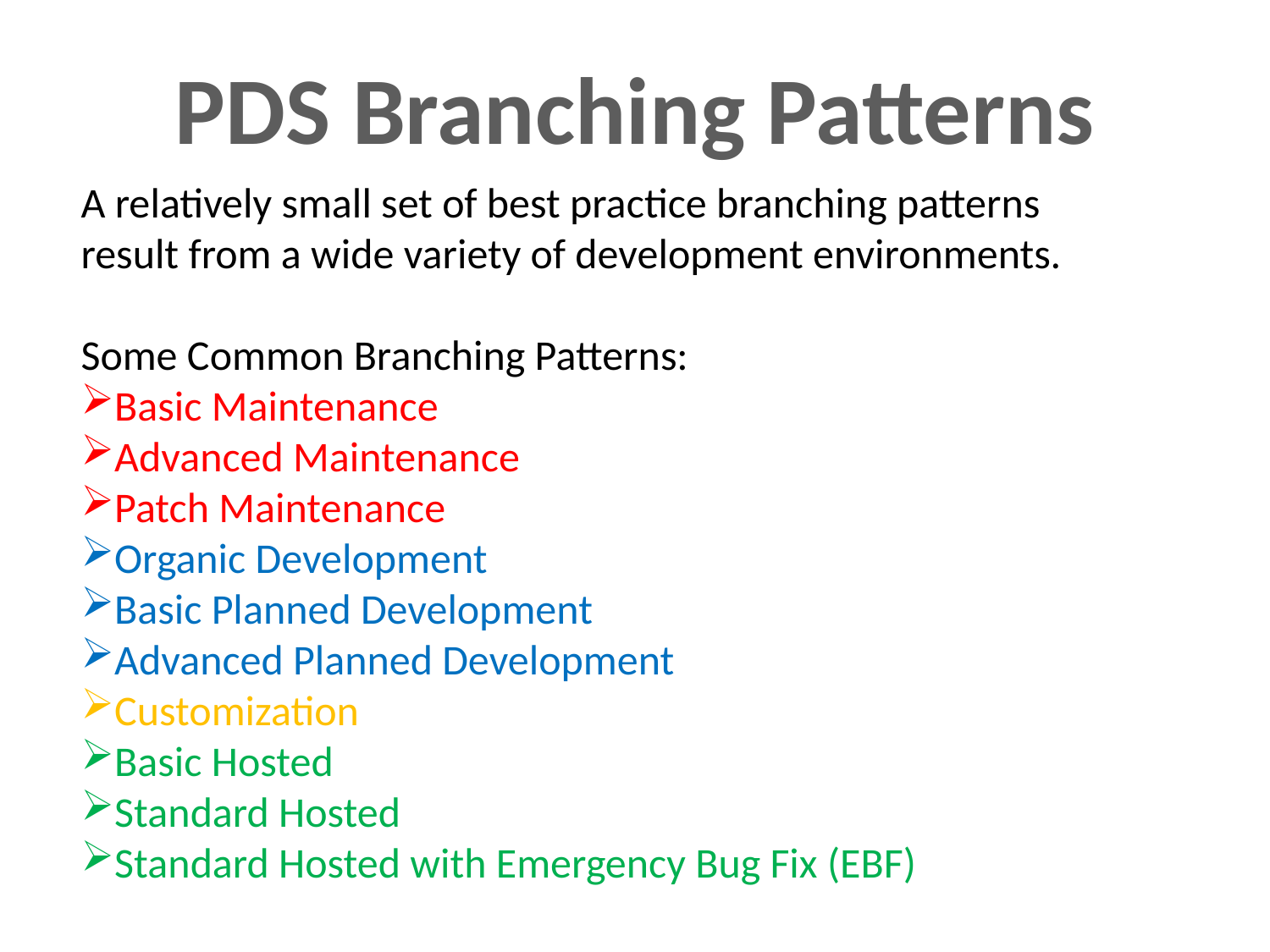

PDS Branching Patterns
A relatively small set of best practice branching patterns
result from a wide variety of development environments.

Some Common Branching Patterns:
Basic Maintenance
Advanced Maintenance
Patch Maintenance
Organic Development
Basic Planned Development
Advanced Planned Development
Customization
Basic Hosted
Standard Hosted
Standard Hosted with Emergency Bug Fix (EBF)